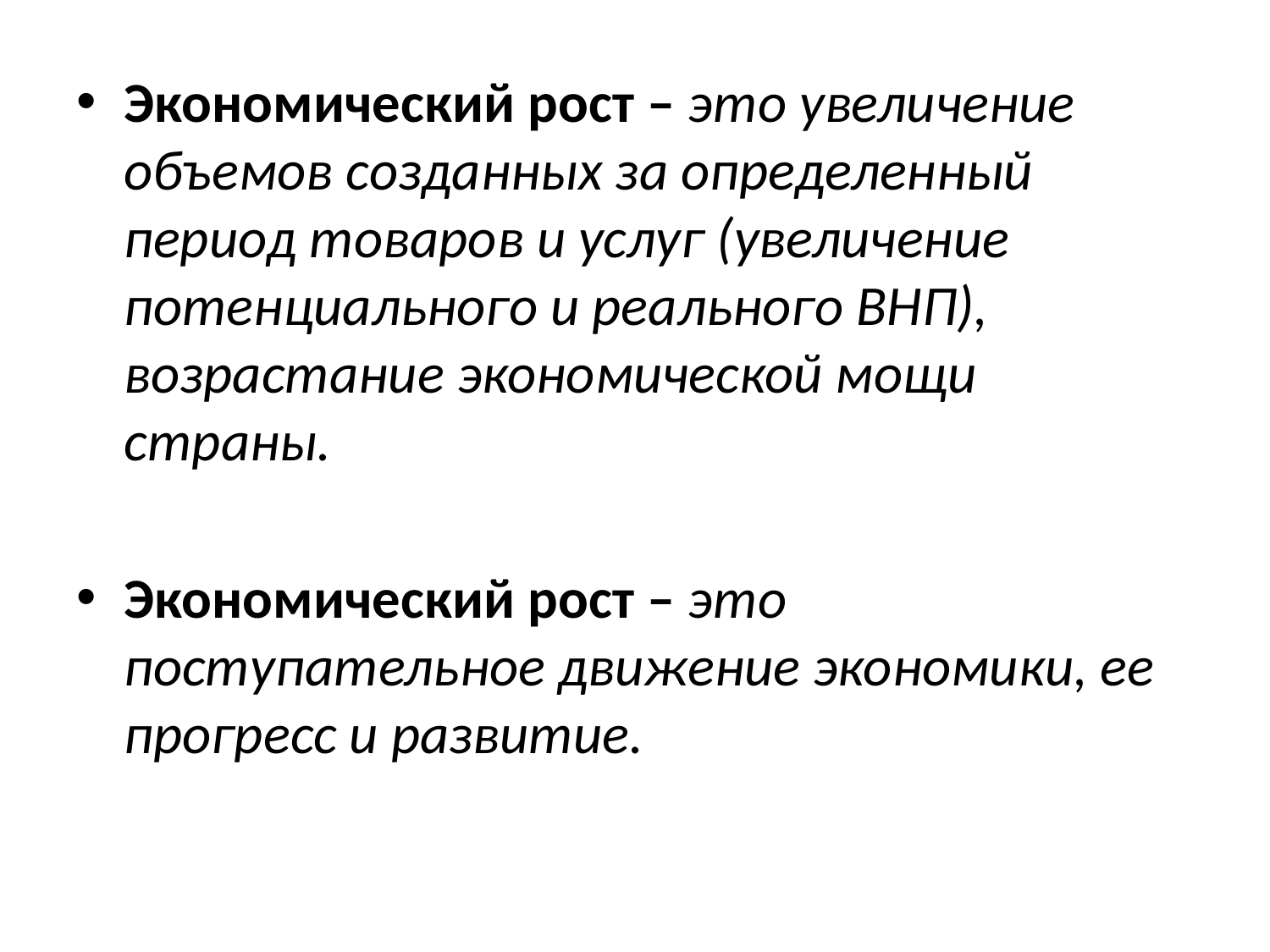

Экономический рост – это увеличение объемов созданных за определенный период товаров и услуг (увеличение потенциального и реального ВНП), возрастание экономической мощи страны.

Экономический рост – это поступательное движение экономики, ее прогресс и развитие.